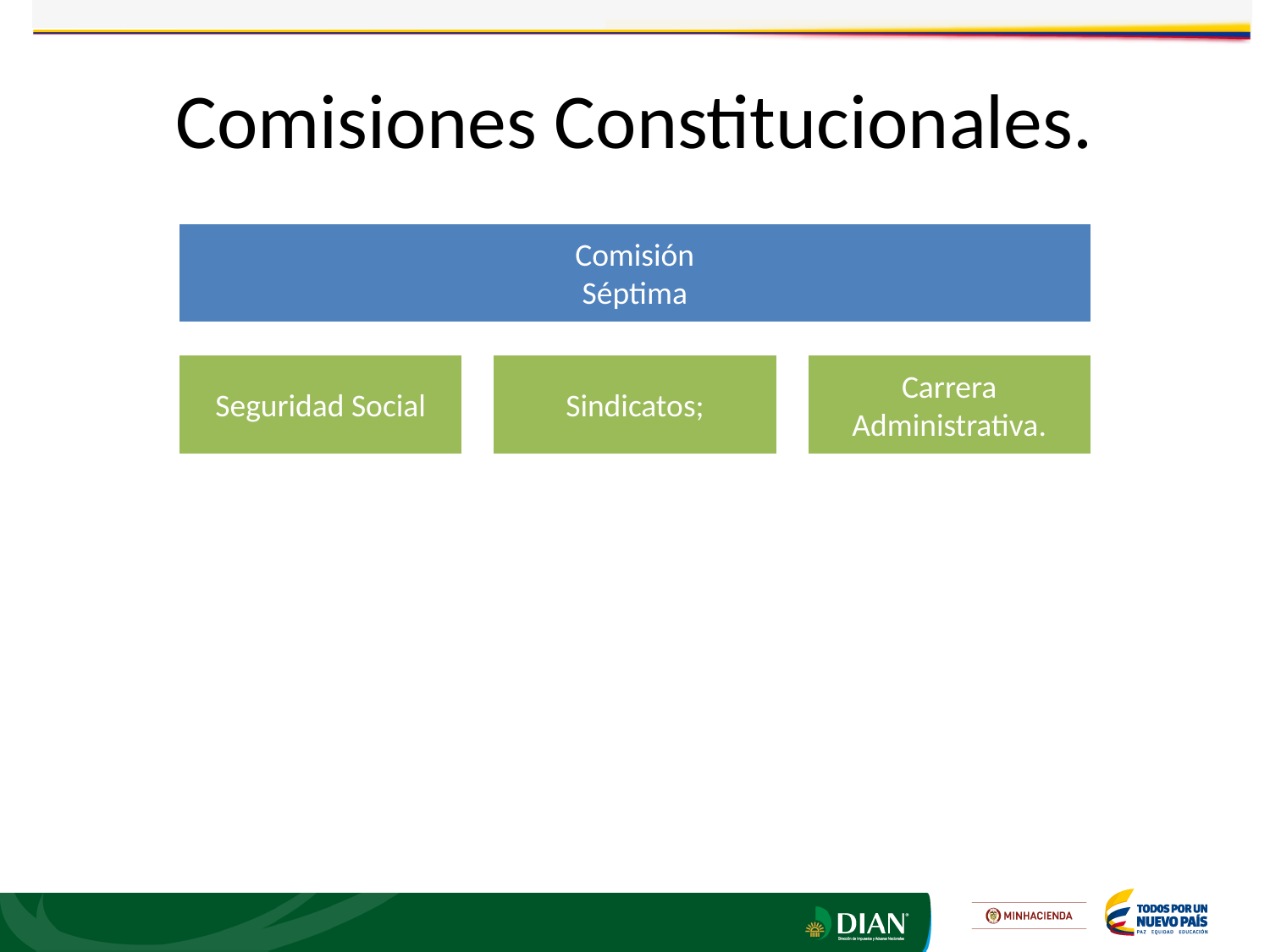

# Comisiones Constitucionales.
Comisión
Séptima
Seguridad Social
Sindicatos;
Carrera Administrativa.